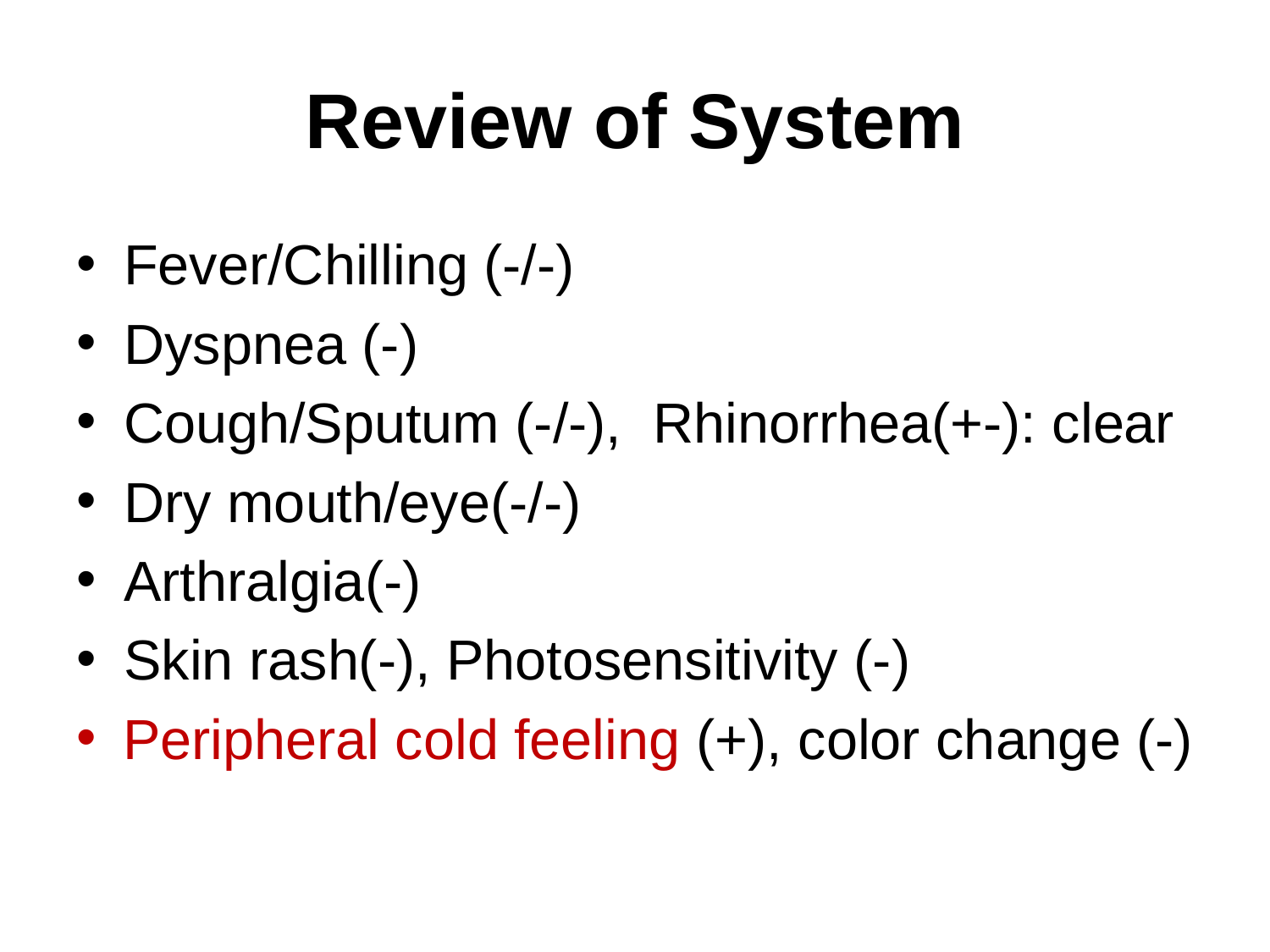

# Review of System
Fever/Chilling (-/-)
Dyspnea (-)
Cough/Sputum (-/-),  Rhinorrhea(+-): clear
Dry mouth/eye(-/-)
Arthralgia(-)
Skin rash(-), Photosensitivity (-)
  Peripheral cold feeling (+), color change (-)